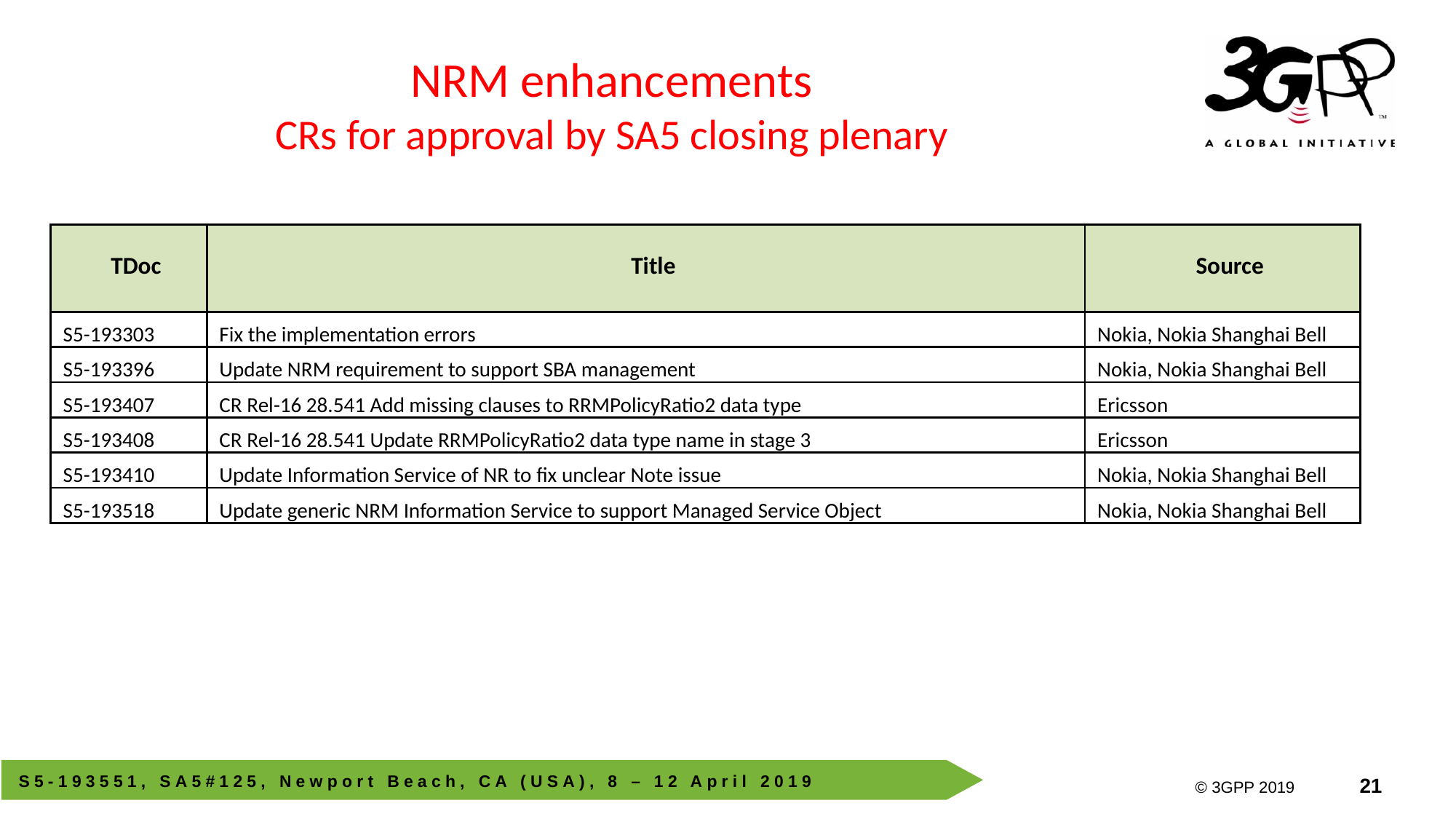

NRM enhancements
CRs for approval by SA5 closing plenary
| TDoc | Title | Source |
| --- | --- | --- |
| S5-193303 | Fix the implementation errors | Nokia, Nokia Shanghai Bell |
| S5-193396 | Update NRM requirement to support SBA management | Nokia, Nokia Shanghai Bell |
| S5-193407 | CR Rel-16 28.541 Add missing clauses to RRMPolicyRatio2 data type | Ericsson |
| S5-193408 | CR Rel-16 28.541 Update RRMPolicyRatio2 data type name in stage 3 | Ericsson |
| S5-193410 | Update Information Service of NR to fix unclear Note issue | Nokia, Nokia Shanghai Bell |
| S5-193518 | Update generic NRM Information Service to support Managed Service Object | Nokia, Nokia Shanghai Bell |